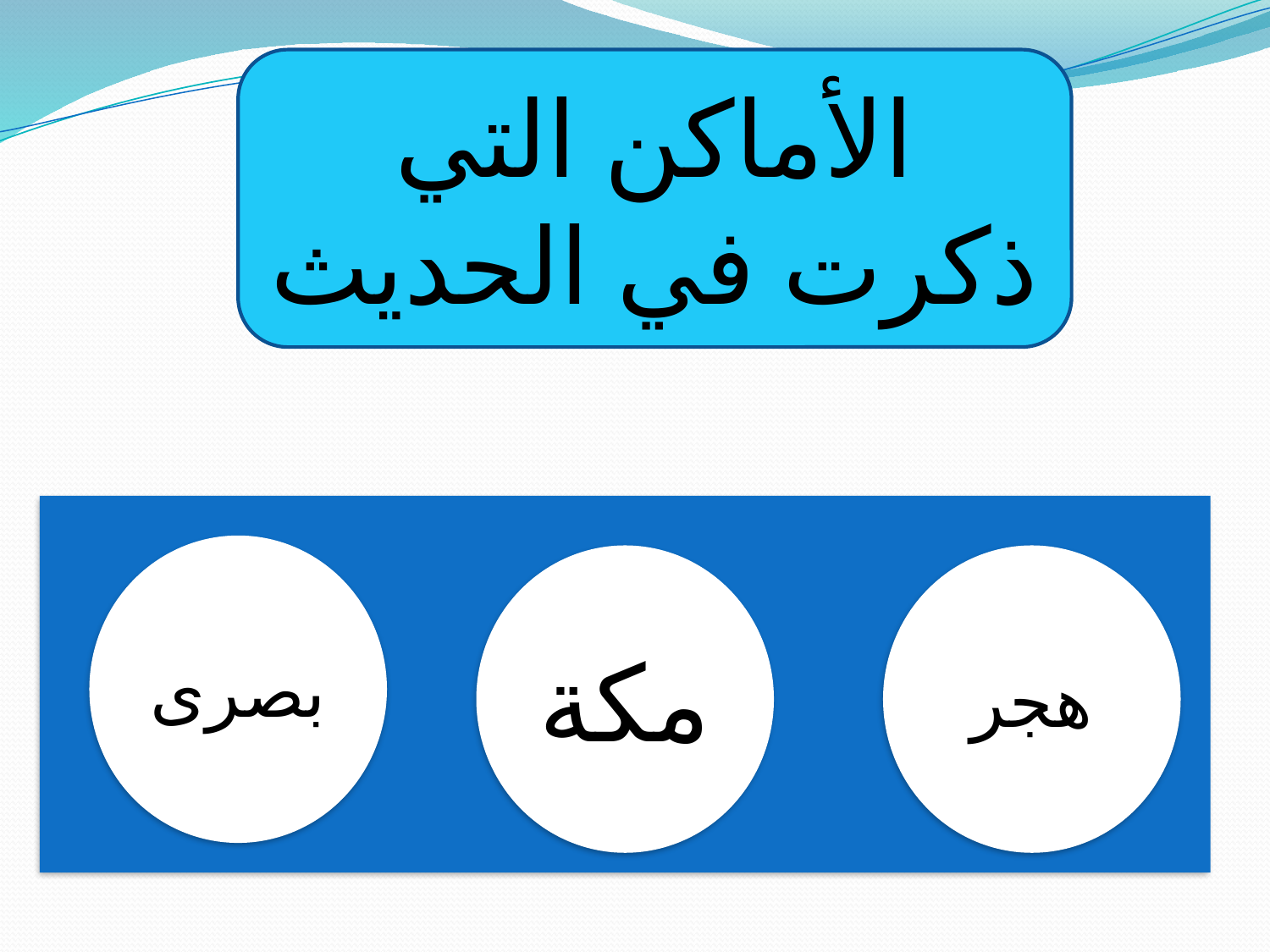

الأماكن التي ذكرت في الحديث

بصرى
مكة
هجر